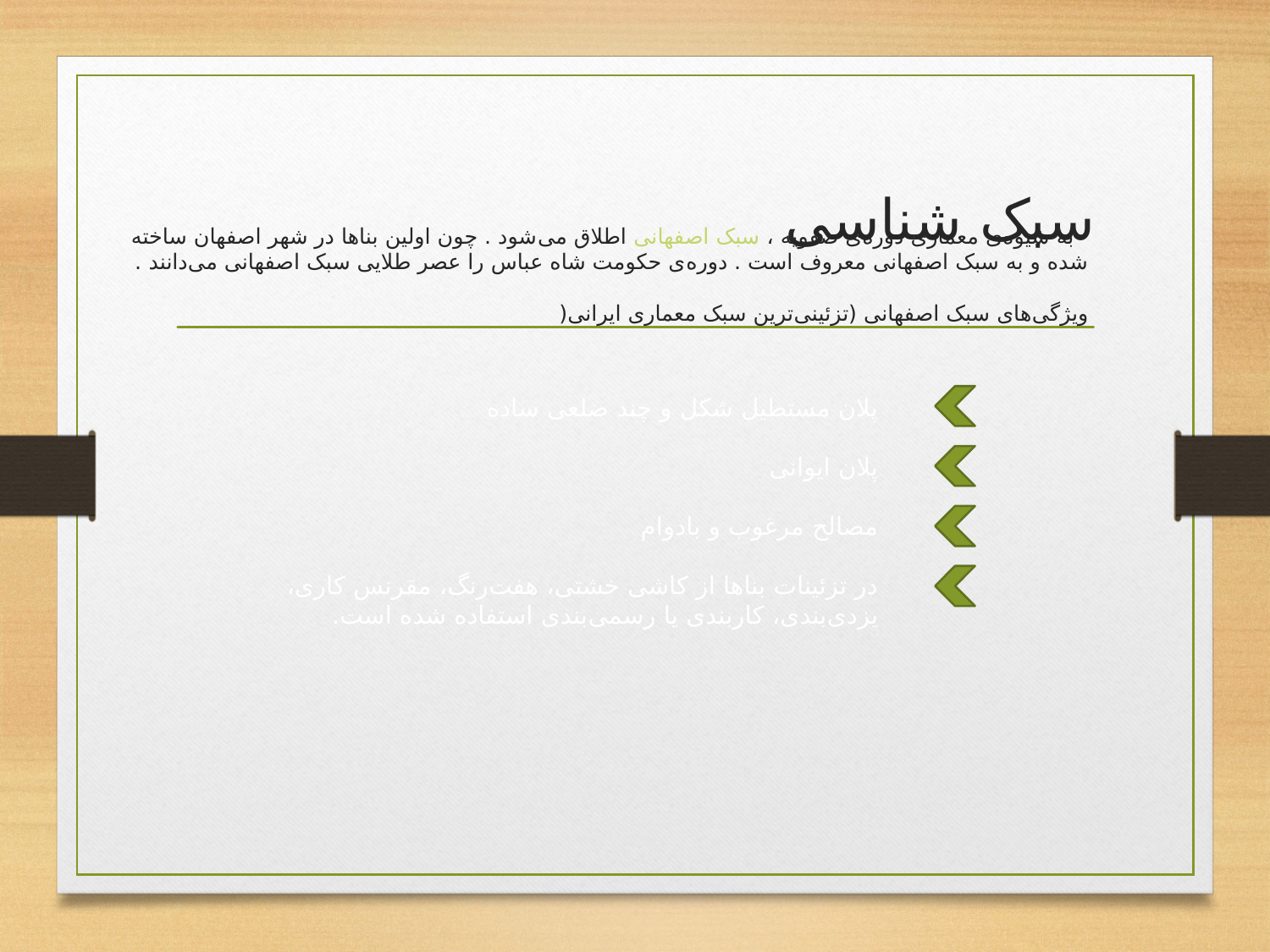

# سبک شناسی
         به شیوه‌ی معماری دوره‌ی صفویه ، سبک اصفهانی اطلاق می‌شود . چون اولین بناها در شهر اصفهان ساخته شده و به سبک اصفهانی معروف است . دوره‌ی حکومت شاه عباس را عصر طلایی سبک اصفهانی می‌دانند .
ویژگی‌های سبک اصفهانی (تزئینی‌ترین سبک معماری ایرانی(
پلان مستطیل شکل و چند ضلعی ساده
پلان ایوانی
مصالح مرغوب و بادوام

در تزئینات بناها از کاشی خشتی، هفت‌رنگ، مقرنس کاری، یزدی‌بندی، کاربندی یا رسمی‌بندی استفاده شده است.